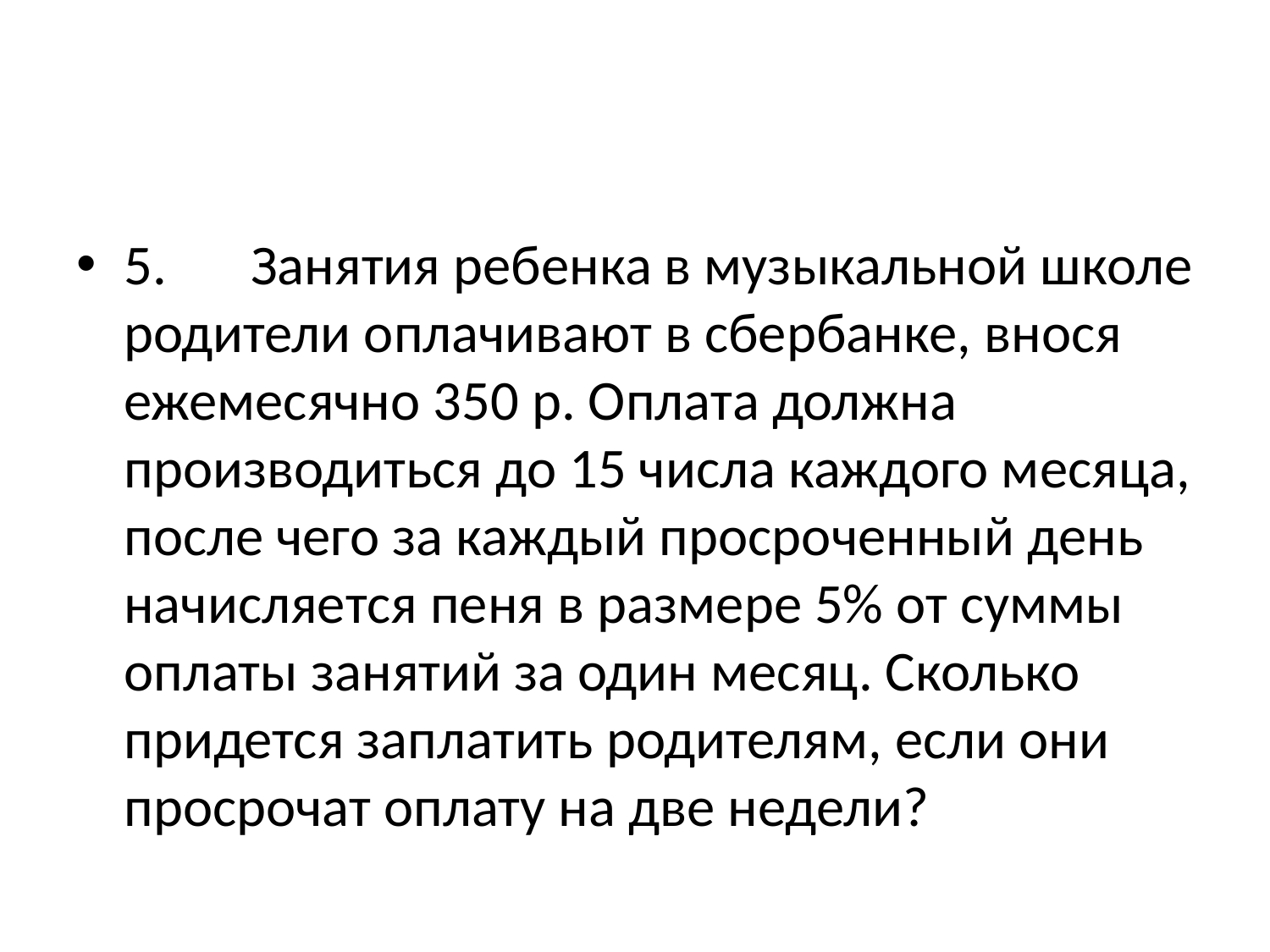

#
5.	Занятия ребенка в музыкальной школе родители оплачивают в сбербанке, внося ежемесячно 350 р. Оплата должна производиться до 15 числа каждого месяца, после чего за каждый просроченный день начисляется пеня в размере 5% от суммы оплаты занятий за один месяц. Сколько придется заплатить родителям, если они просрочат оплату на две недели?